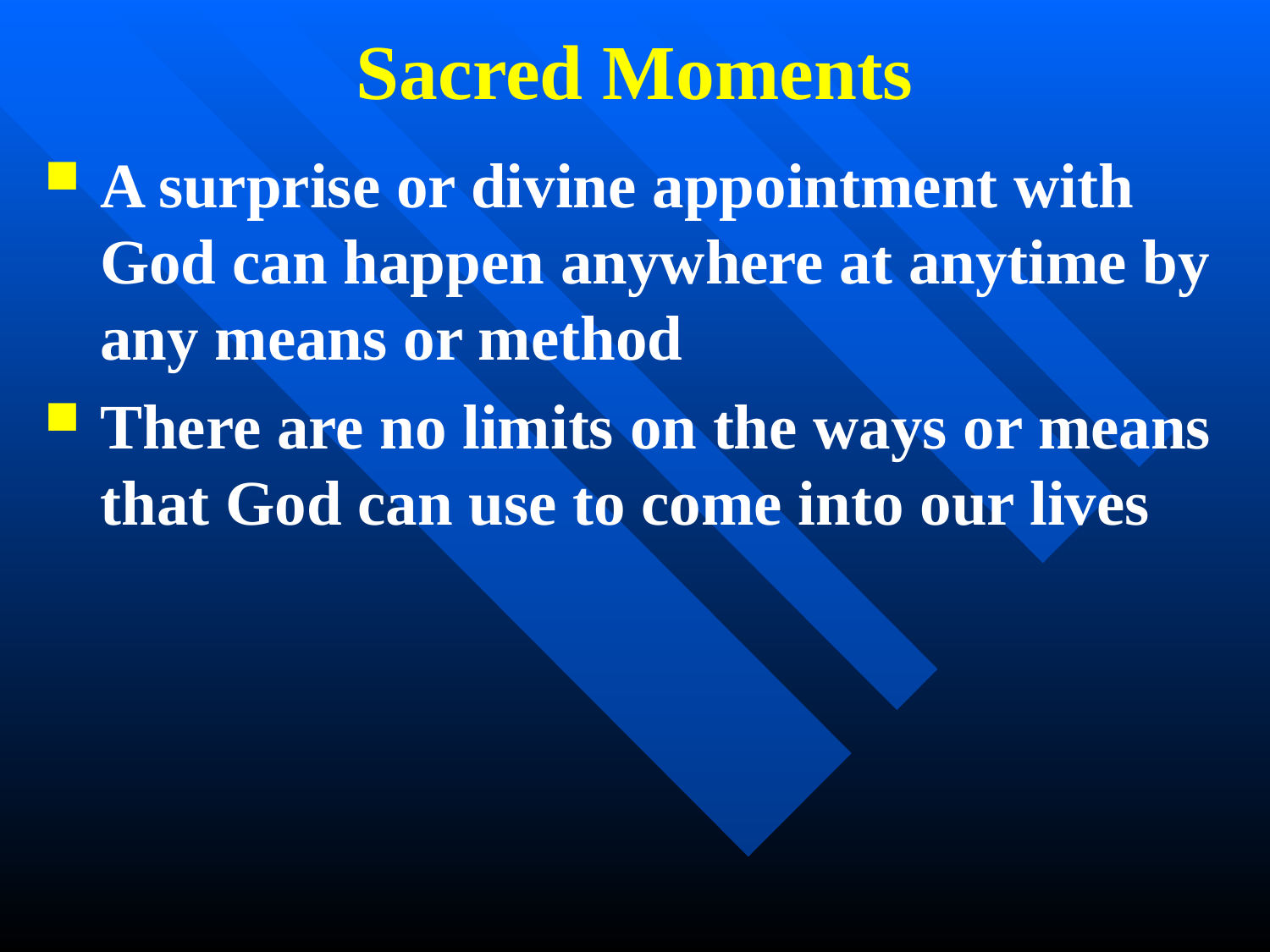

# Sacred Moments
A surprise or divine appointment with God can happen anywhere at anytime by any means or method
There are no limits on the ways or means that God can use to come into our lives